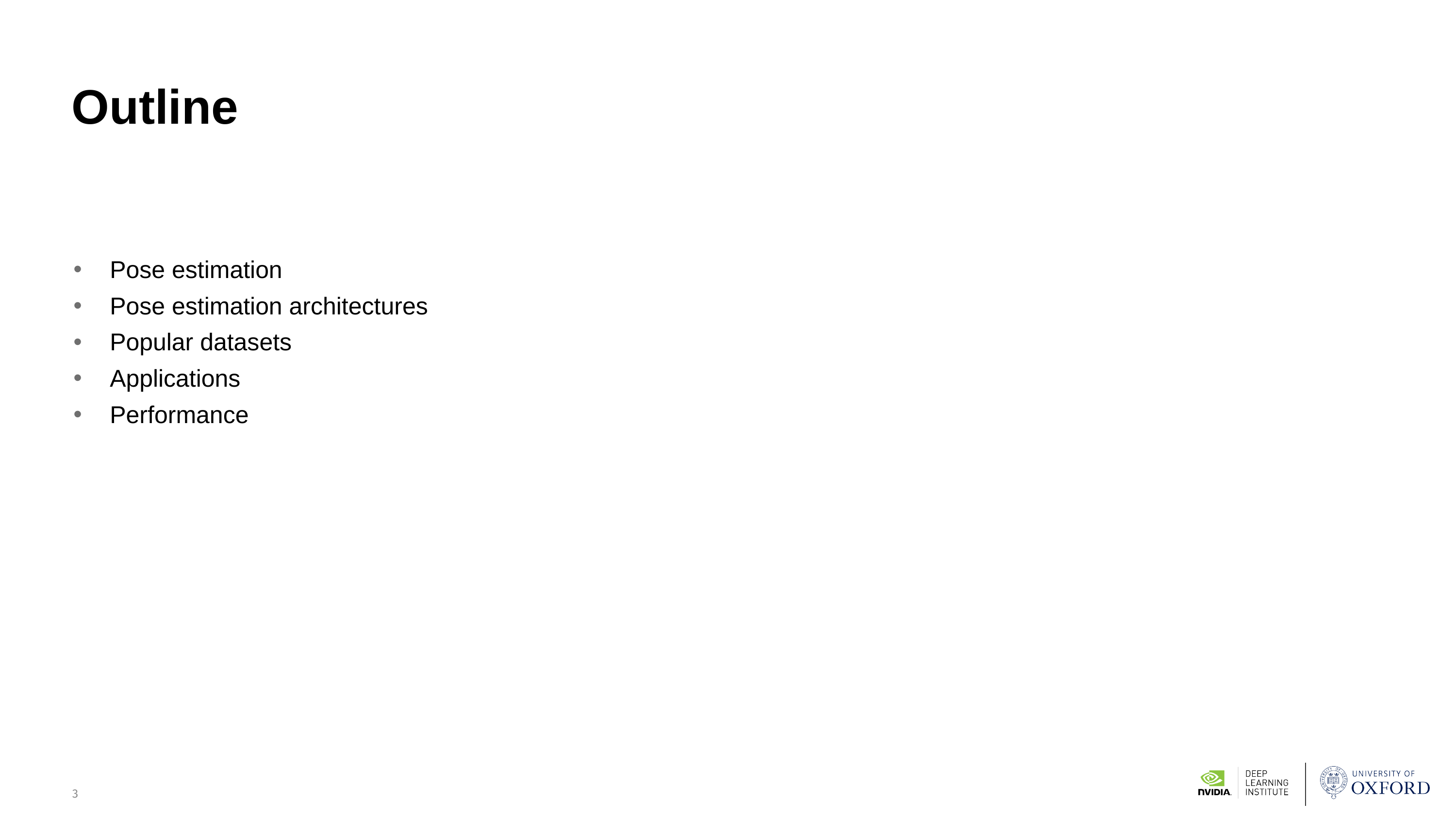

# Outline
Pose estimation
Pose estimation architectures
Popular datasets
Applications
Performance